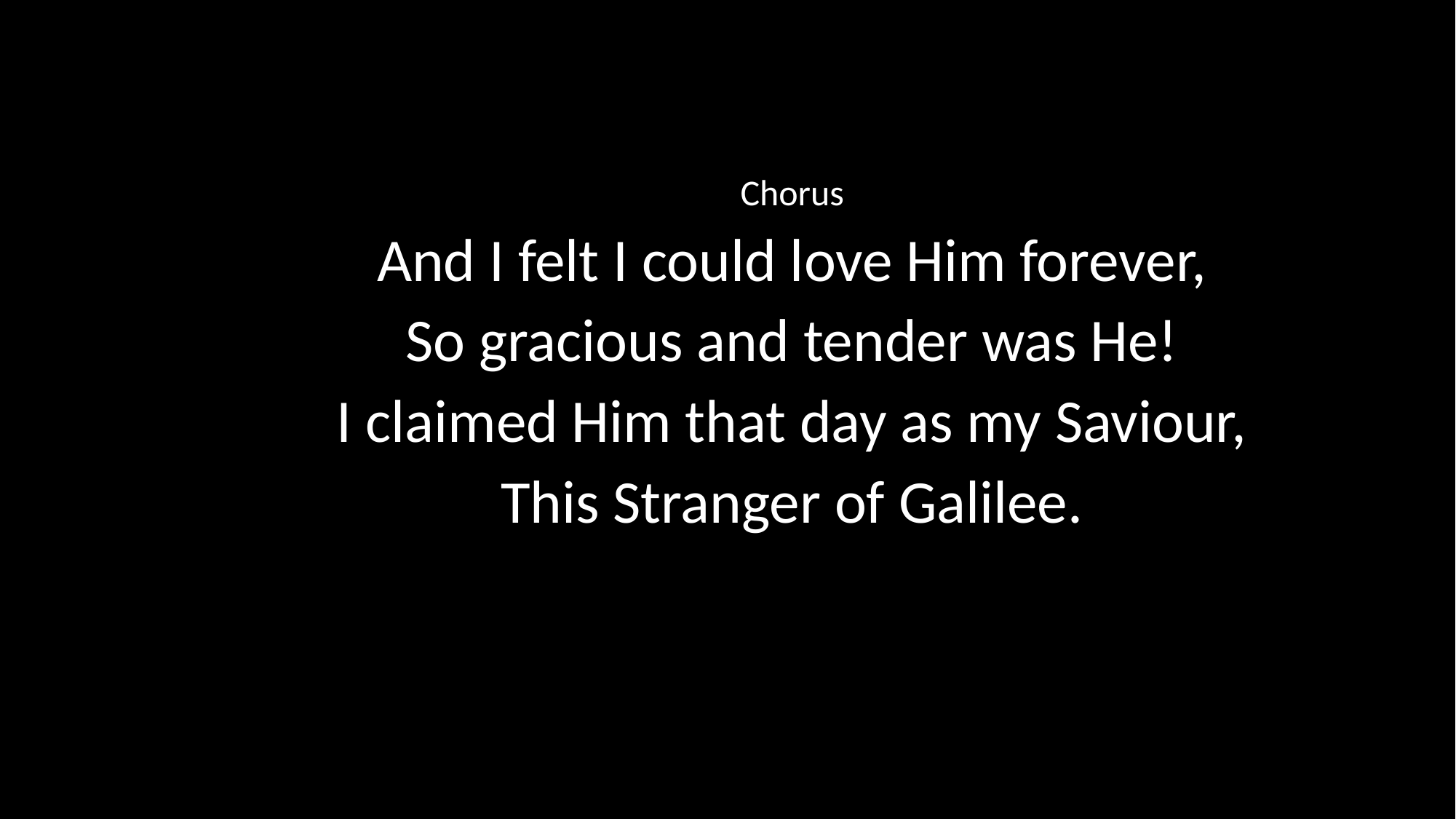

Chorus
And I felt I could love Him forever,
So gracious and tender was He!
I claimed Him that day as my Saviour,
This Stranger of Galilee.